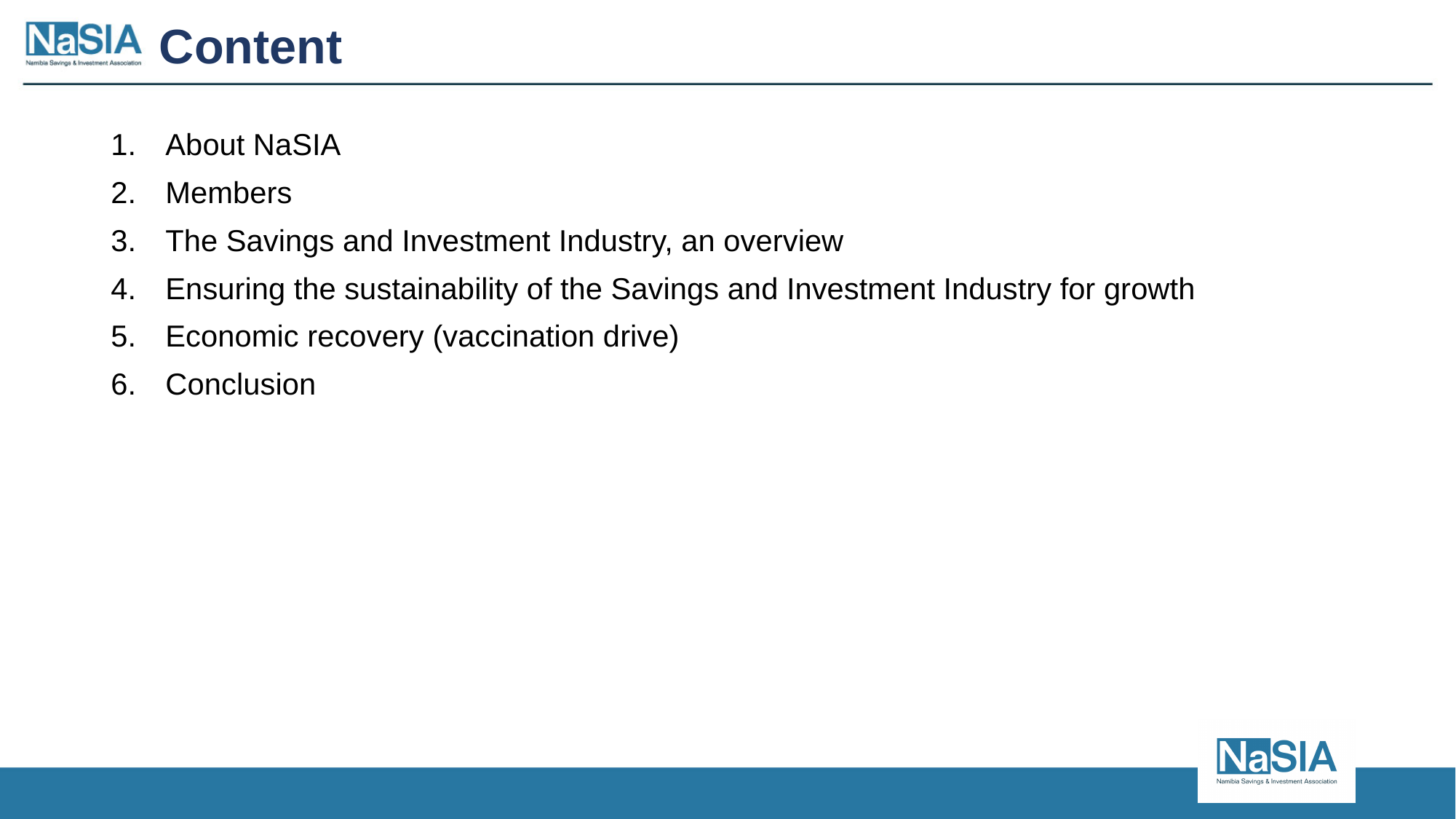

# Content

About NaSIA
Members
The Savings and Investment Industry, an overview
Ensuring the sustainability of the Savings and Investment Industry for growth
Economic recovery (vaccination drive)
Conclusion

2